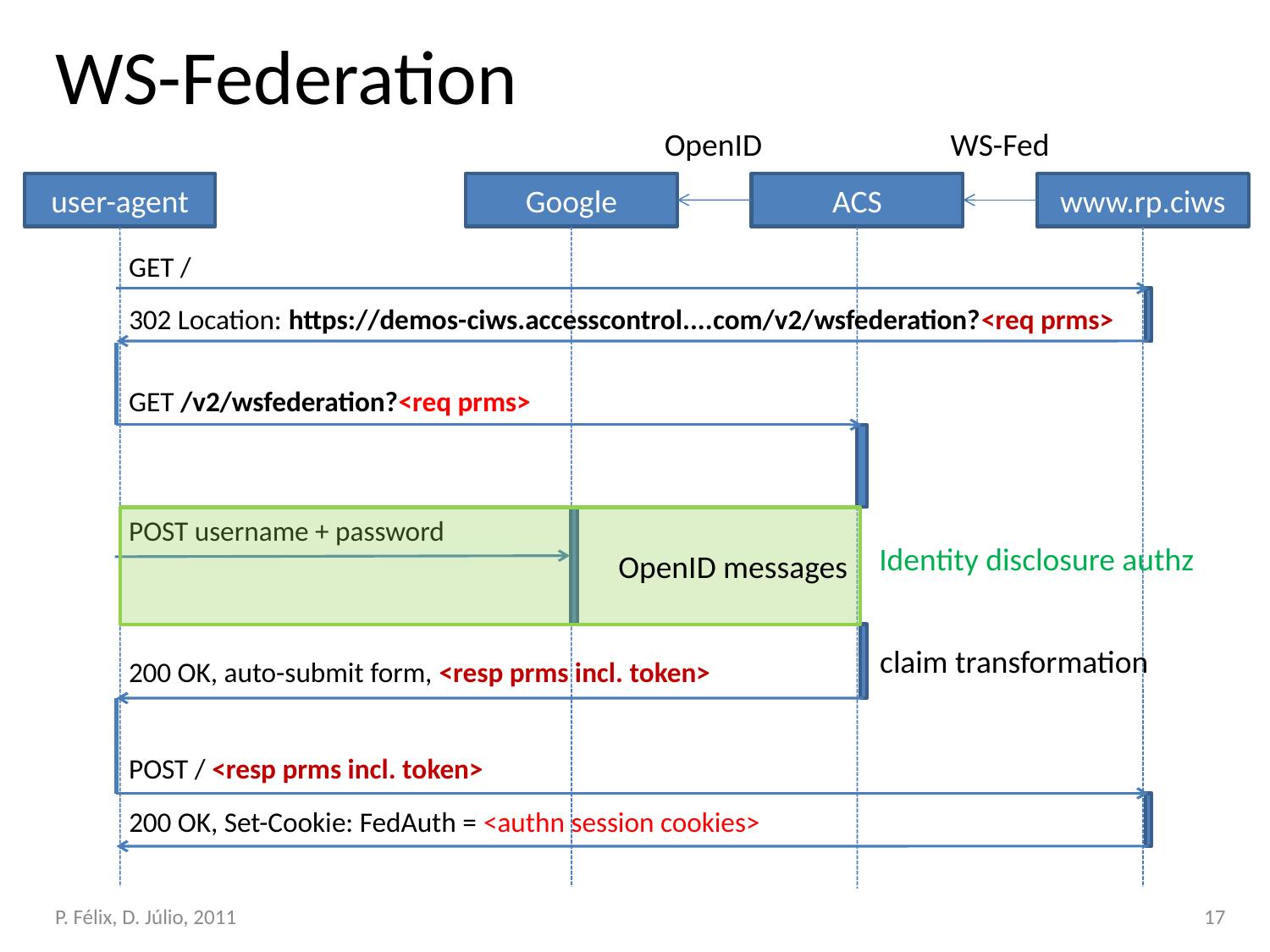

# WS-Federation
OpenID
WS-Fed
Google
user-agent
ACS
www.rp.ciws
GET /

302 Location: https://demos-ciws.accesscontrol....com/v2/wsfederation?<req prms>
GET /v2/wsfederation?<req prms>

POST username + password

OpenID messages
Identity disclosure authz

claim transformation
200 OK, auto-submit form, <resp prms incl. token>
POST / <resp prms incl. token>

200 OK, Set-Cookie: FedAuth = <authn session cookies>
P. Félix, D. Júlio, 2011
17